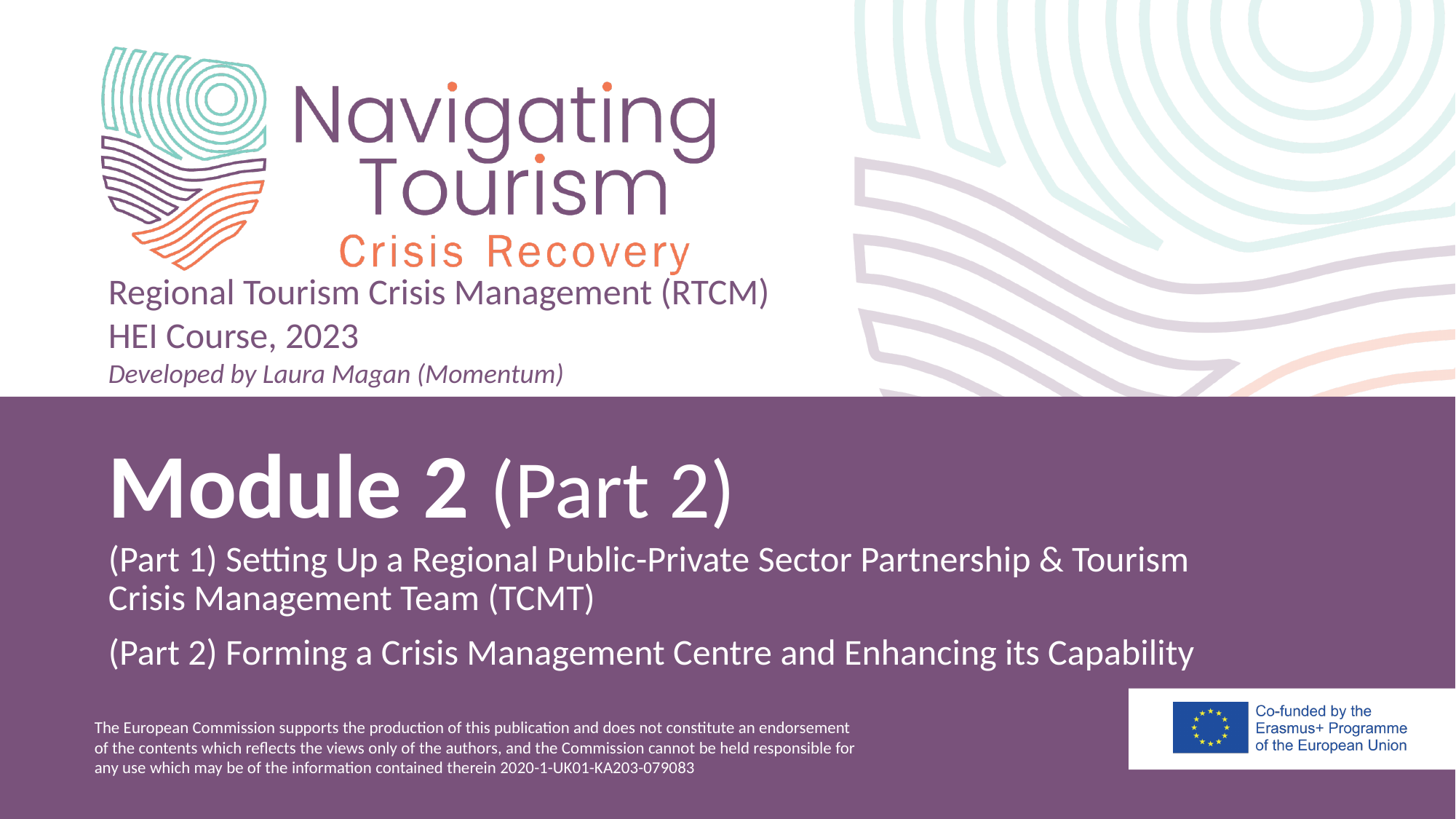

Regional Tourism Crisis Management (RTCM)
HEI Course, 2023
Developed by Laura Magan (Momentum)
Module 2 (Part 2)
(Part 1) Setting Up a Regional Public-Private Sector Partnership & Tourism Crisis Management Team (TCMT)
(Part 2) Forming a Crisis Management Centre and Enhancing its Capability